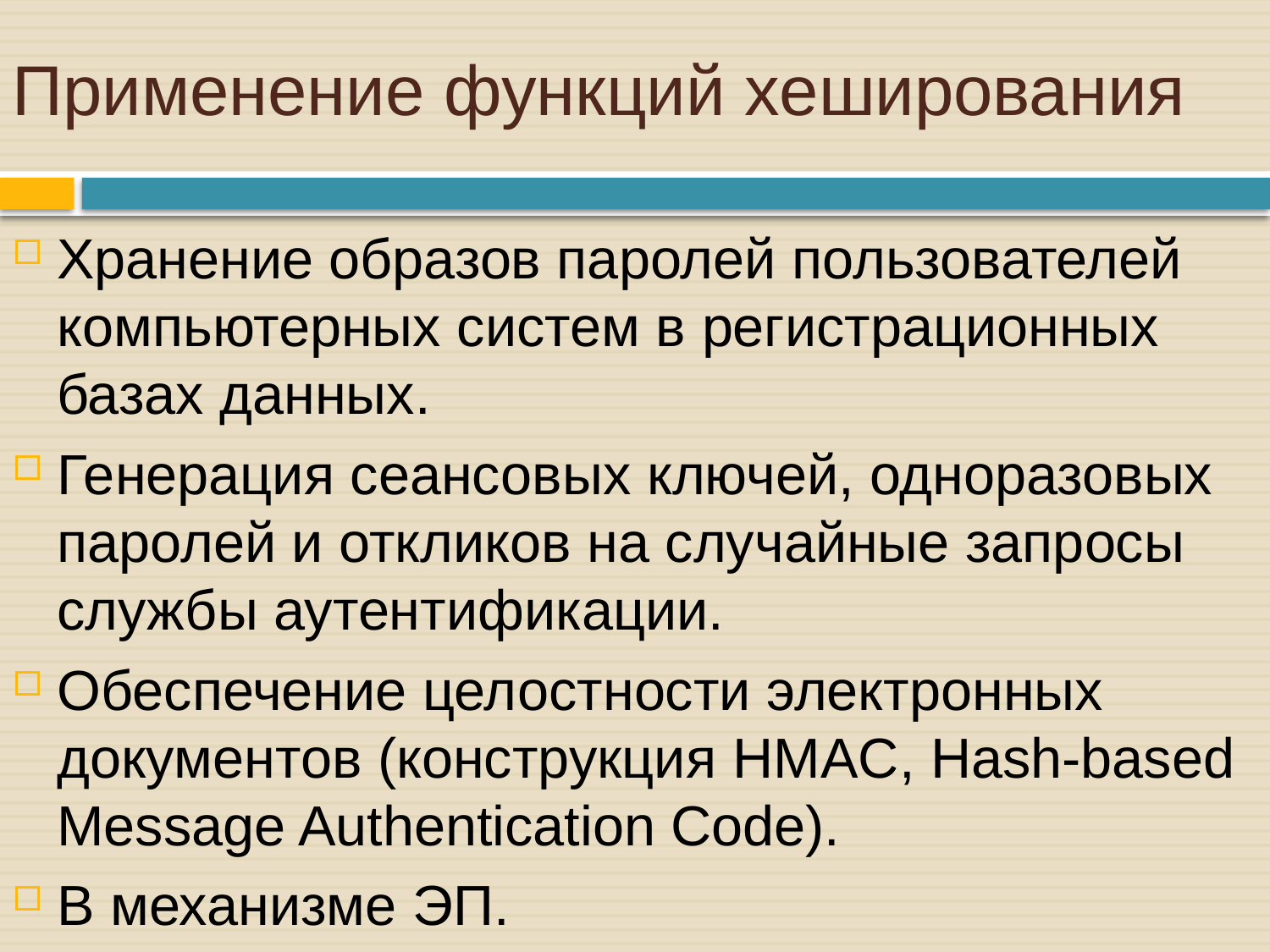

# Применение функций хеширования
Хранение образов паролей пользователей компьютерных систем в регистрационных базах данных.
Генерация сеансовых ключей, одноразовых паролей и откликов на случайные запросы службы аутентификации.
Обеспечение целостности электронных документов (конструкция HMAC, Hash-based Message Authentication Code).
В механизме ЭП.